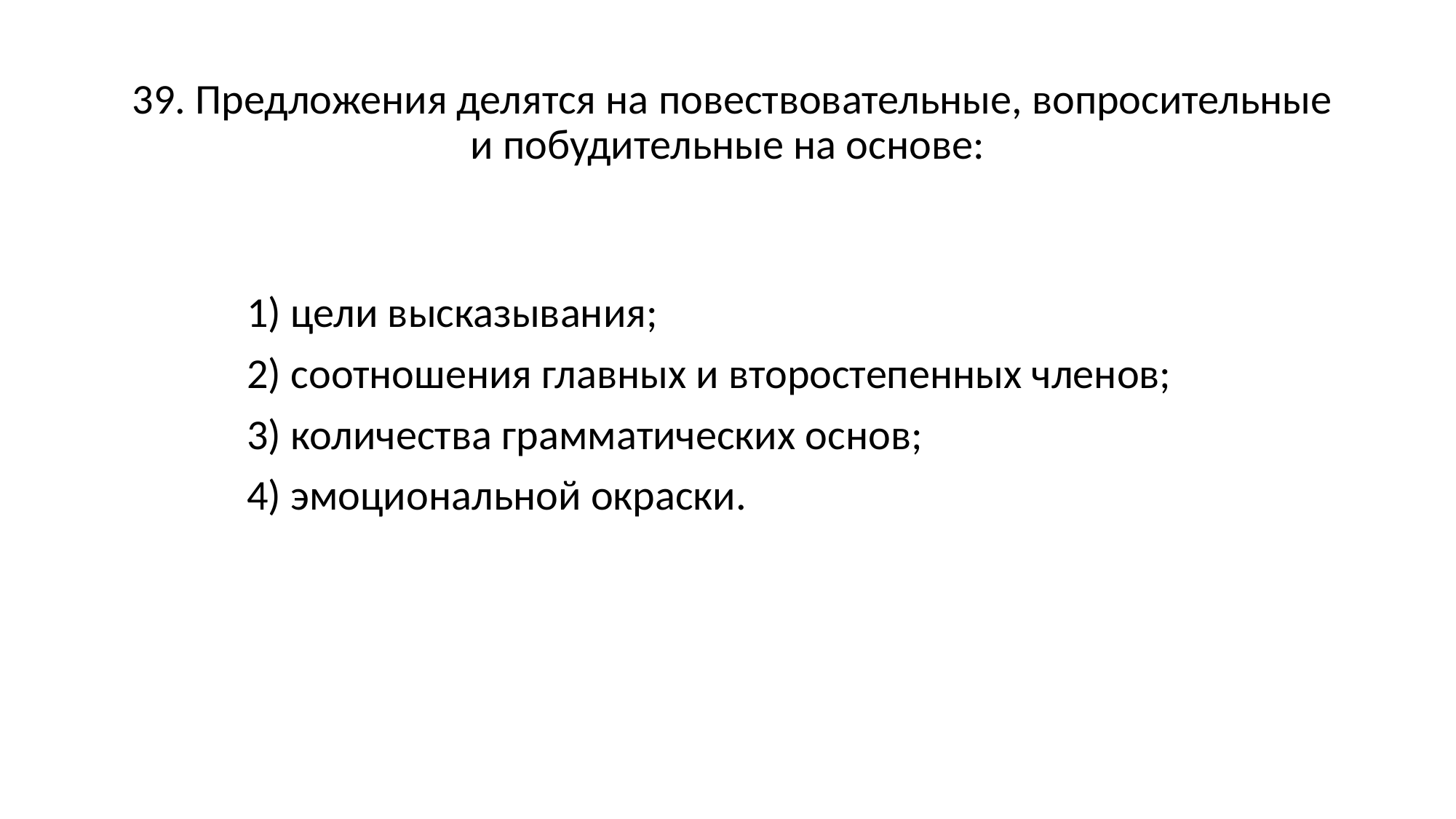

# 39. Предложения делятся на повествовательные, вопросительные и побудительные на основе:
1) цели высказывания;
2) соотношения главных и второстепенных членов;
3) количества грамматических основ;
4) эмоциональной окраски.